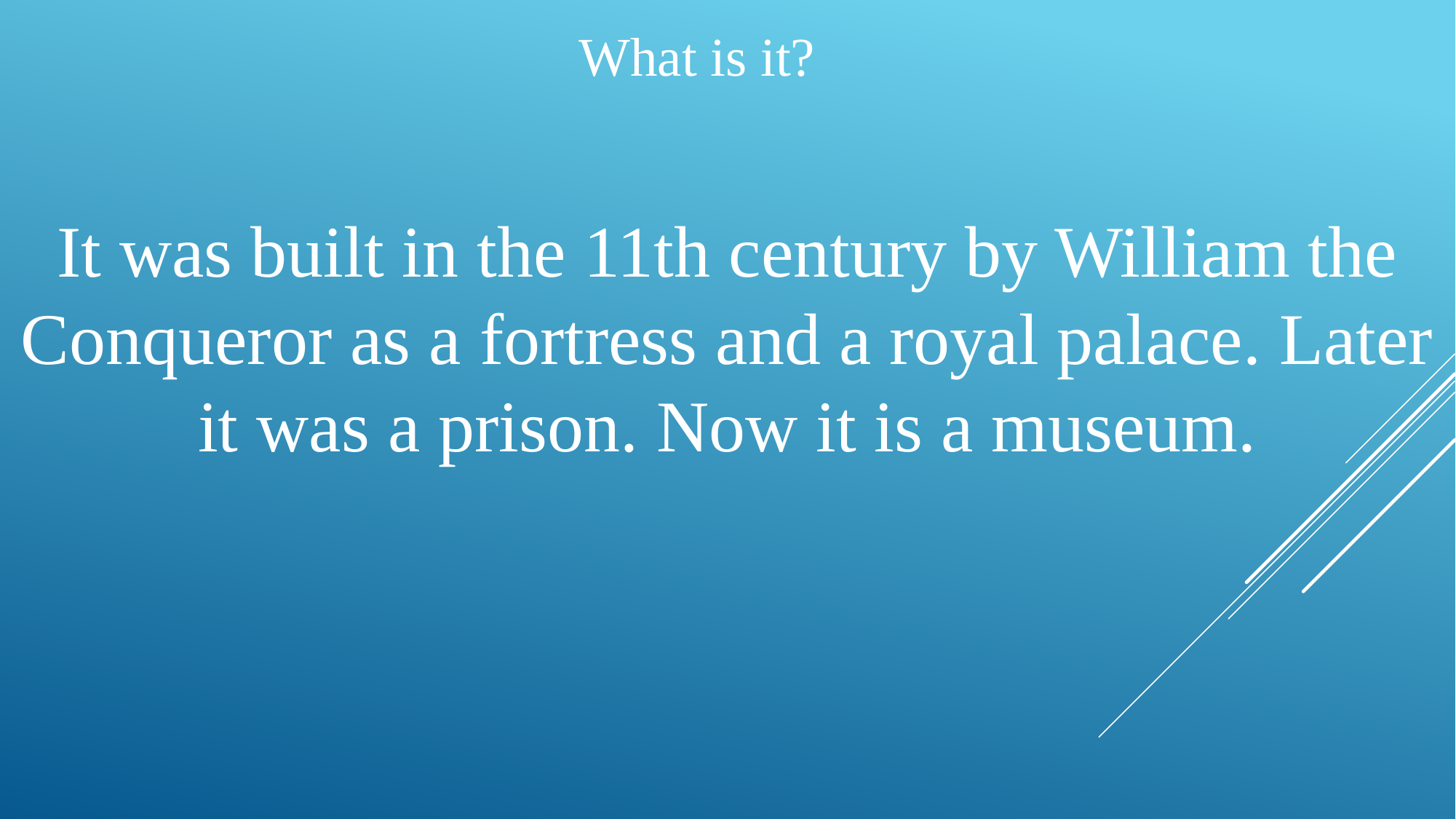

What is it?
It was built in the 11th century by William the Conqueror as a fortress and a royal palace. Later it was a prison. Now it is a museum.